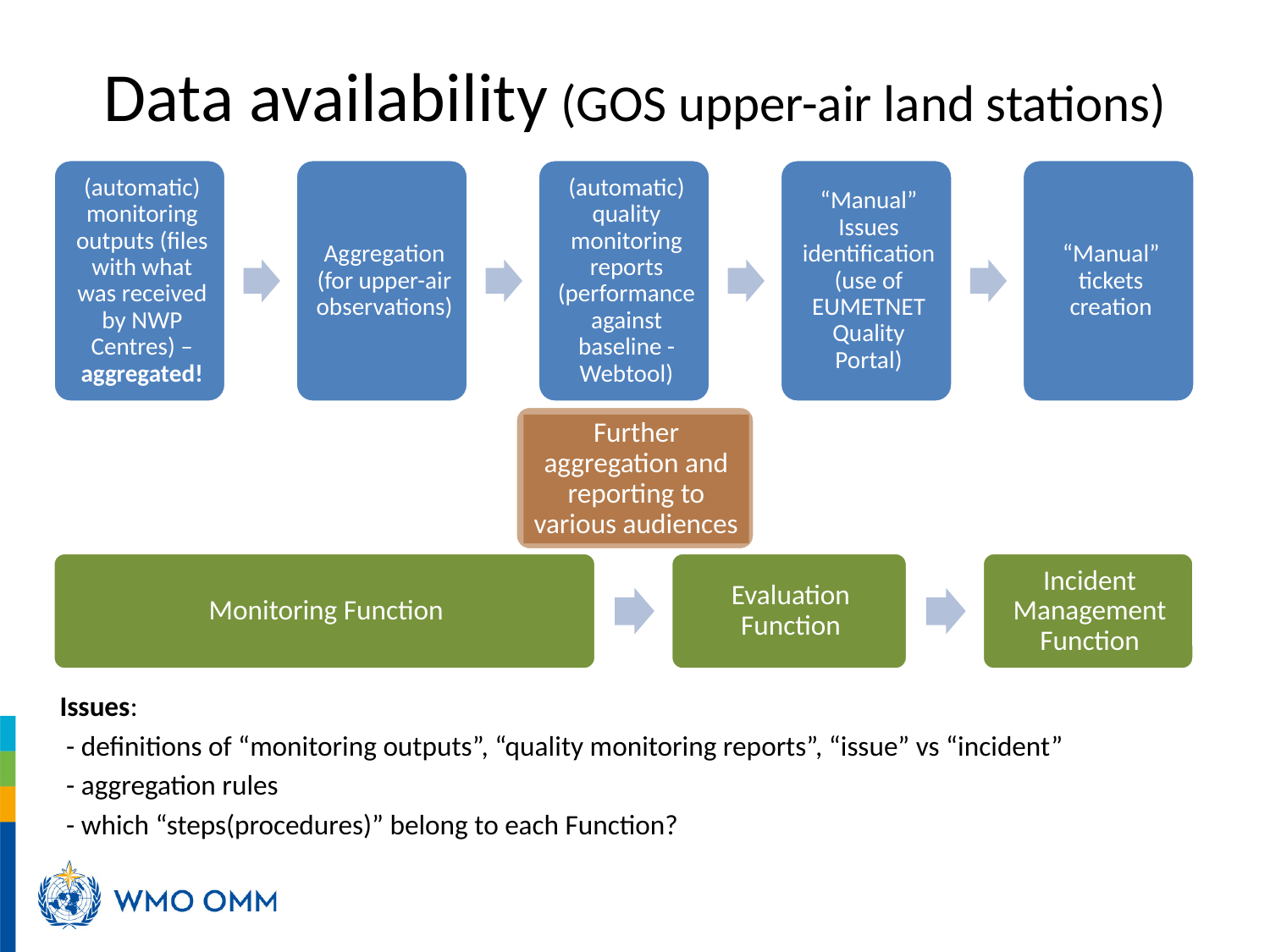

# Data availability (GOS upper-air land stations)
(automatic) monitoring outputs (files with what was received by NWP Centres) – aggregated!

Aggregation (for upper-air observations)

(automatic) quality monitoring reports (performance against baseline - Webtool)

“Manual” Issues identification (use of EUMETNET Quality Portal)

“Manual” tickets creation

Further aggregation and reporting to various audiences
Monitoring Function

Evaluation Function

Incident Management Function
Issues:
 - definitions of “monitoring outputs”, “quality monitoring reports”, “issue” vs “incident”
 - aggregation rules
 - which “steps(procedures)” belong to each Function?